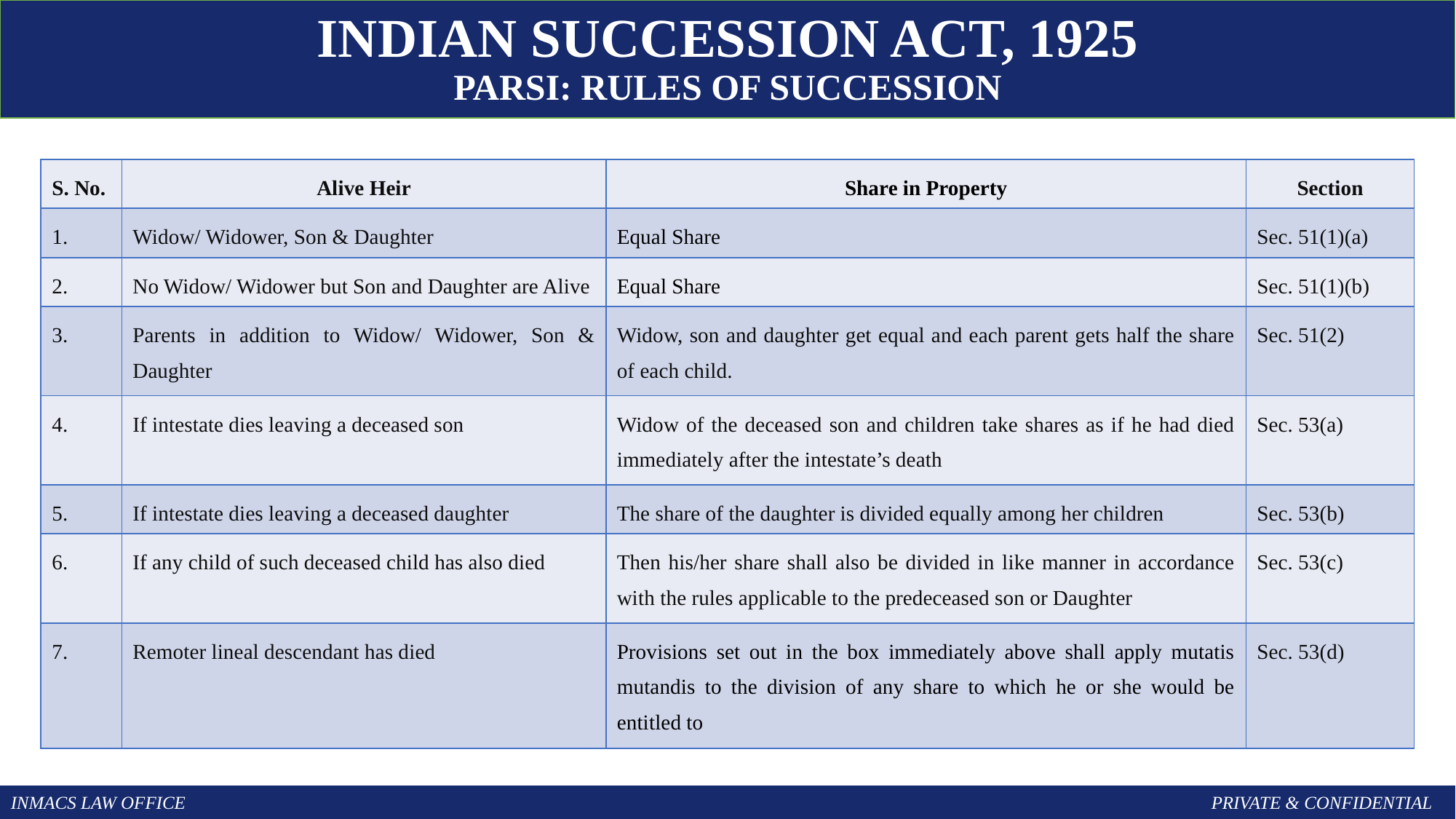

INDIAN Succession Act, 1925
parsi: Rules of succession
| S. No. | Alive Heir | Share in Property | Section |
| --- | --- | --- | --- |
| 1. | Widow/ Widower, Son & Daughter | Equal Share | Sec. 51(1)(a) |
| 2. | No Widow/ Widower but Son and Daughter are Alive | Equal Share | Sec. 51(1)(b) |
| 3. | Parents in addition to Widow/ Widower, Son & Daughter | Widow, son and daughter get equal and each parent gets half the share of each child. | Sec. 51(2) |
| 4. | If intestate dies leaving a deceased son | Widow of the deceased son and children take shares as if he had died immediately after the intestate’s death | Sec. 53(a) |
| 5. | If intestate dies leaving a deceased daughter | The share of the daughter is divided equally among her children | Sec. 53(b) |
| 6. | If any child of such deceased child has also died | Then his/her share shall also be divided in like manner in accordance with the rules applicable to the predeceased son or Daughter | Sec. 53(c) |
| 7. | Remoter lineal descendant has died | Provisions set out in the box immediately above shall apply mutatis mutandis to the division of any share to which he or she would be entitled to | Sec. 53(d) |
INMACS LAW OFFICE										PRIVATE & CONFIDENTIAL